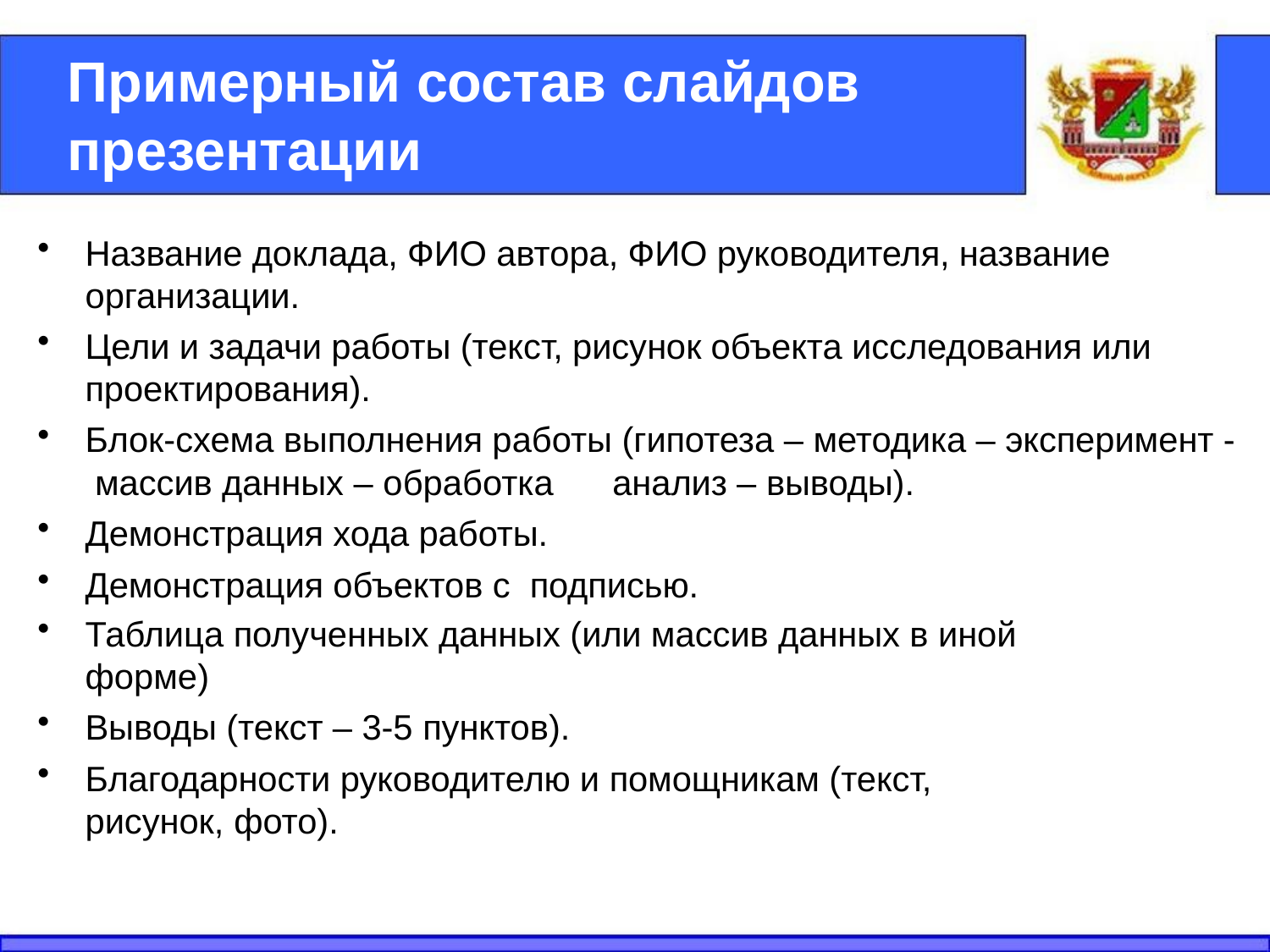

# Примерный состав слайдов  презентации
Название доклада, ФИО автора, ФИО руководителя, название  организации.
Цели и задачи работы (текст, рисунок объекта исследования или  проектирования).
Блок-схема выполнения работы (гипотеза – методика – эксперимент -  массив данных – обработка	анализ – выводы).
Демонстрация хода работы.
Демонстрация объектов с  подписью.
Таблица полученных данных (или массив данных в иной форме)
Выводы (текст – 3-5 пунктов).
Благодарности руководителю и помощникам (текст, рисунок, фото).